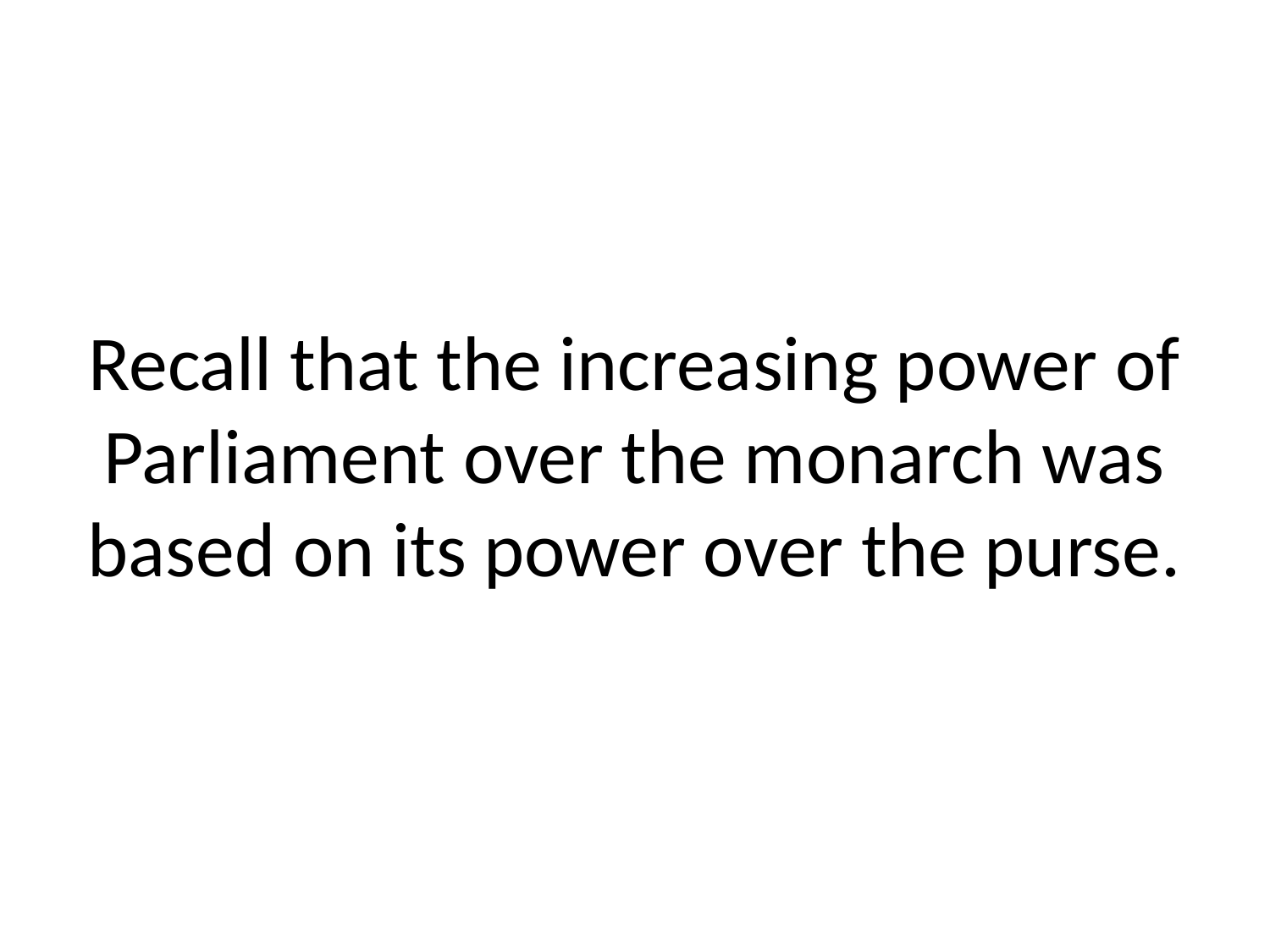

# Recall that the increasing power of Parliament over the monarch was based on its power over the purse.